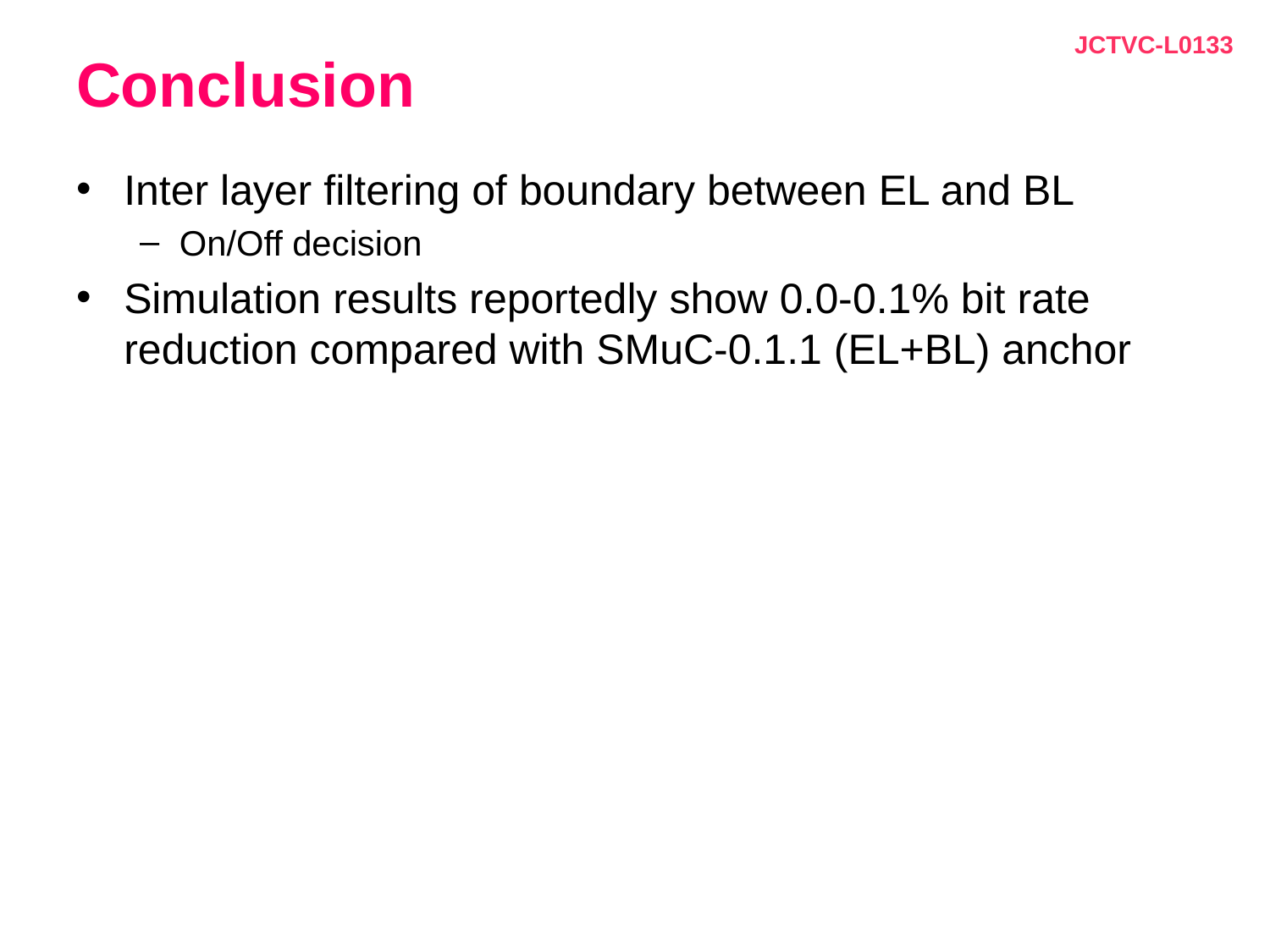

JCTVC-L0133
# Conclusion
Inter layer filtering of boundary between EL and BL
On/Off decision
Simulation results reportedly show 0.0-0.1% bit rate reduction compared with SMuC-0.1.1 (EL+BL) anchor